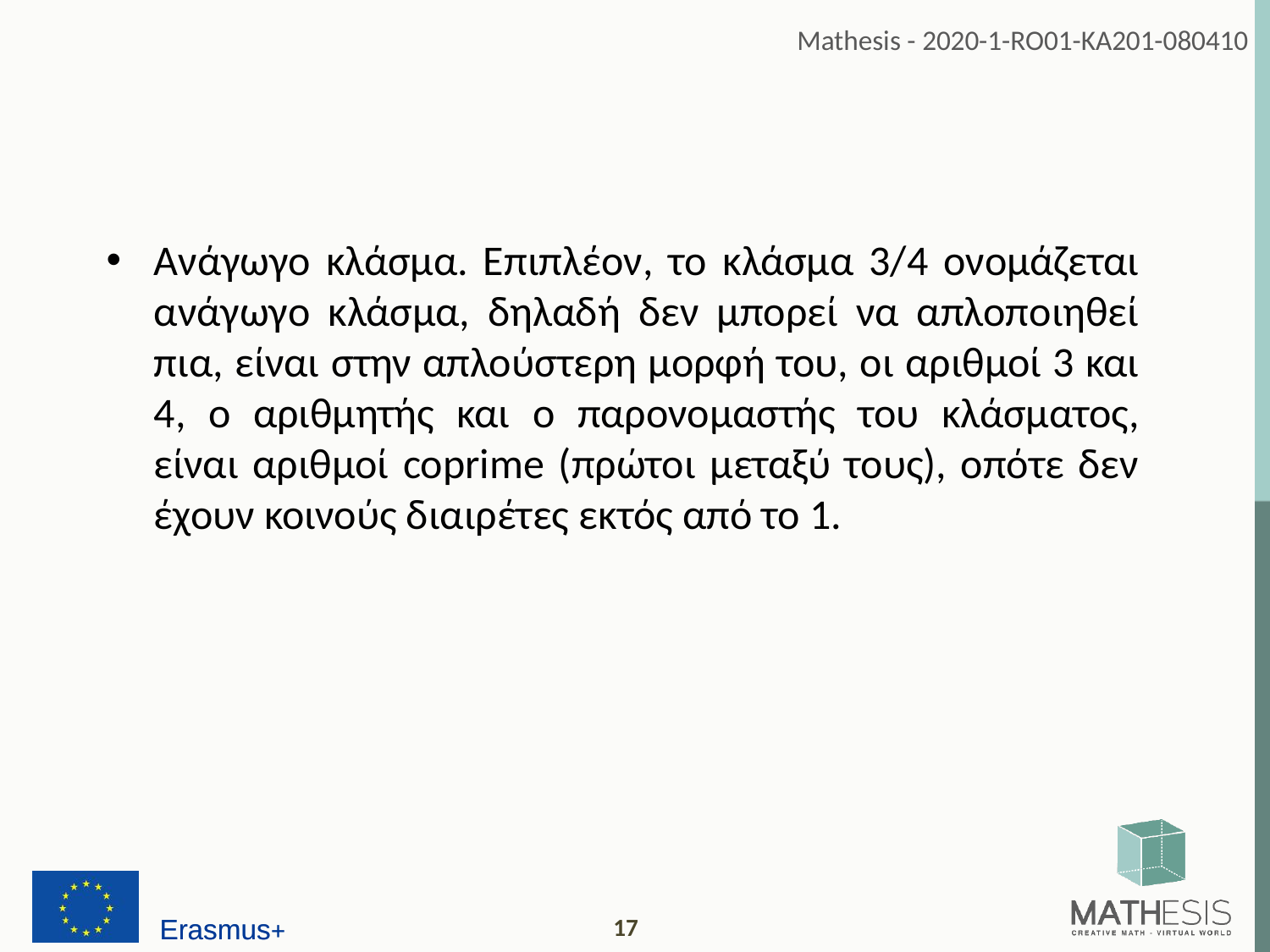

Ανάγωγο κλάσμα. Επιπλέον, το κλάσμα 3/4 ονομάζεται ανάγωγο κλάσμα, δηλαδή δεν μπορεί να απλοποιηθεί πια, είναι στην απλούστερη μορφή του, οι αριθμοί 3 και 4, ο αριθμητής και ο παρονομαστής του κλάσματος, είναι αριθμοί coprime (πρώτοι μεταξύ τους), οπότε δεν έχουν κοινούς διαιρέτες εκτός από το 1.